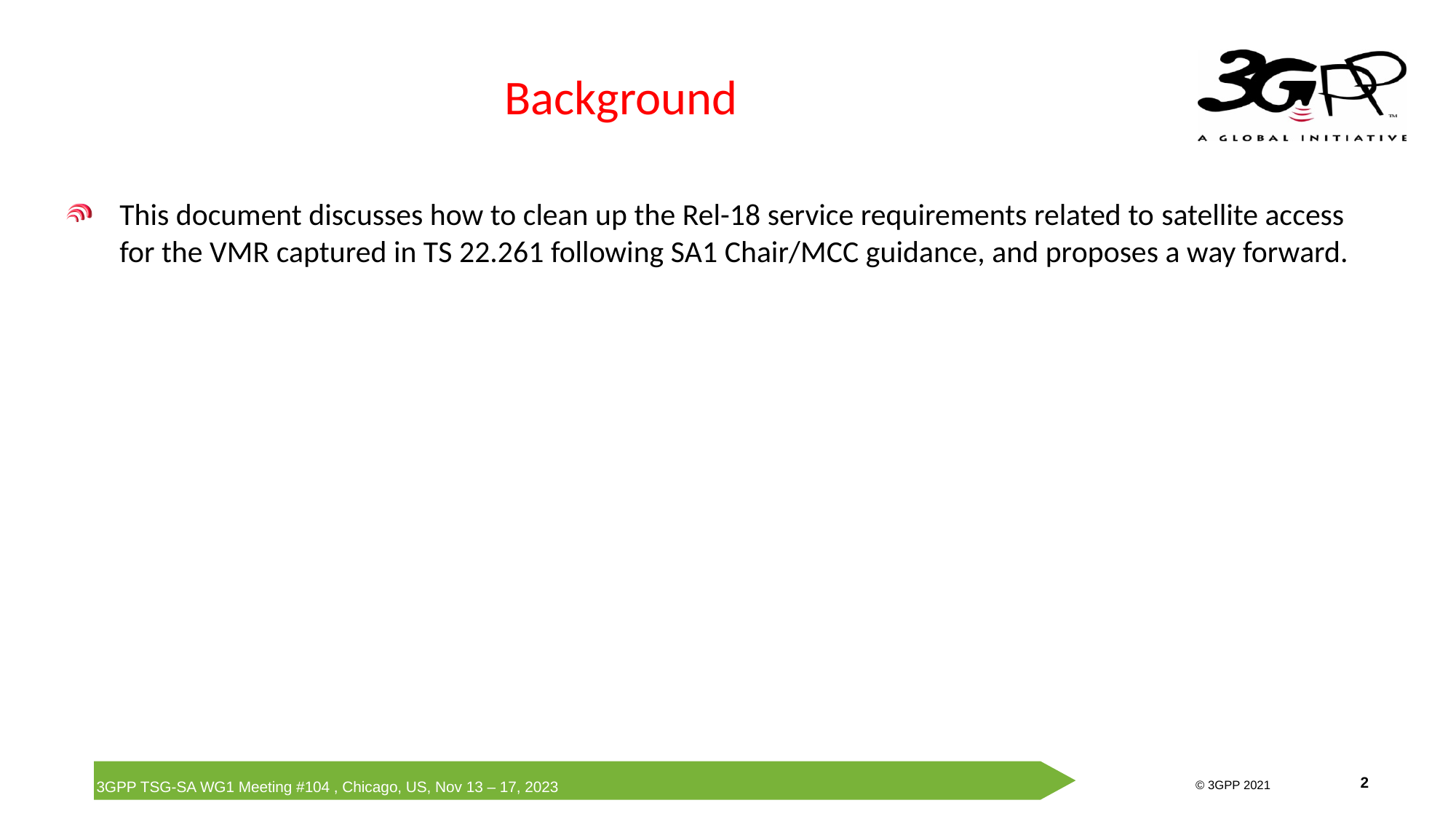

# Background
This document discusses how to clean up the Rel-18 service requirements related to satellite access for the VMR captured in TS 22.261 following SA1 Chair/MCC guidance, and proposes a way forward.